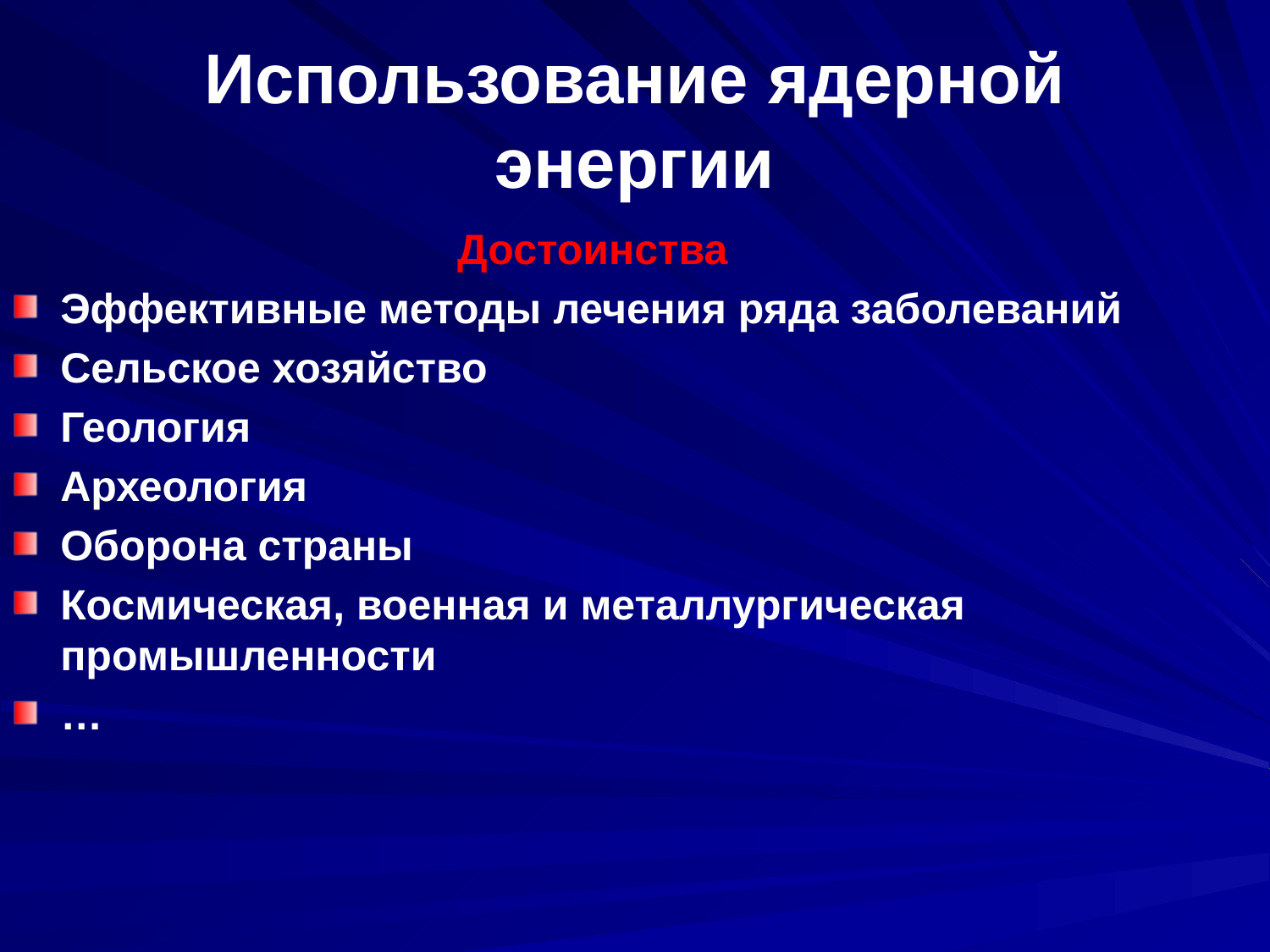

Использование ядерной энергии
Достоинства
Эффективные методы лечения ряда заболеваний
Сельское хозяйство
Геология
Археология
Оборона страны
Космическая, военная и металлургическая промышленности
…